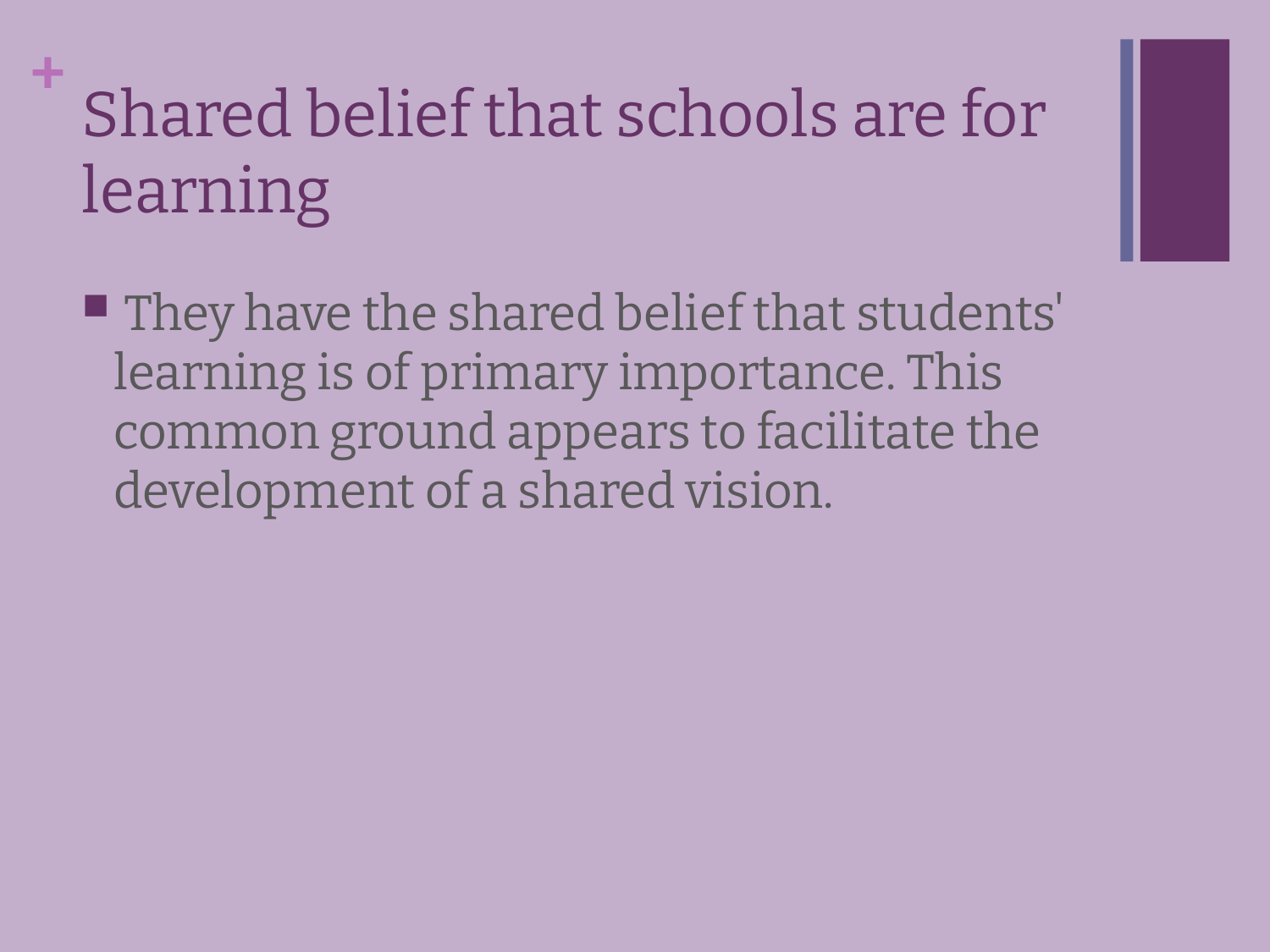

# Shared belief that schools are for learning
 They have the shared belief that students' learning is of primary importance. This common ground appears to facilitate the development of a shared vision.